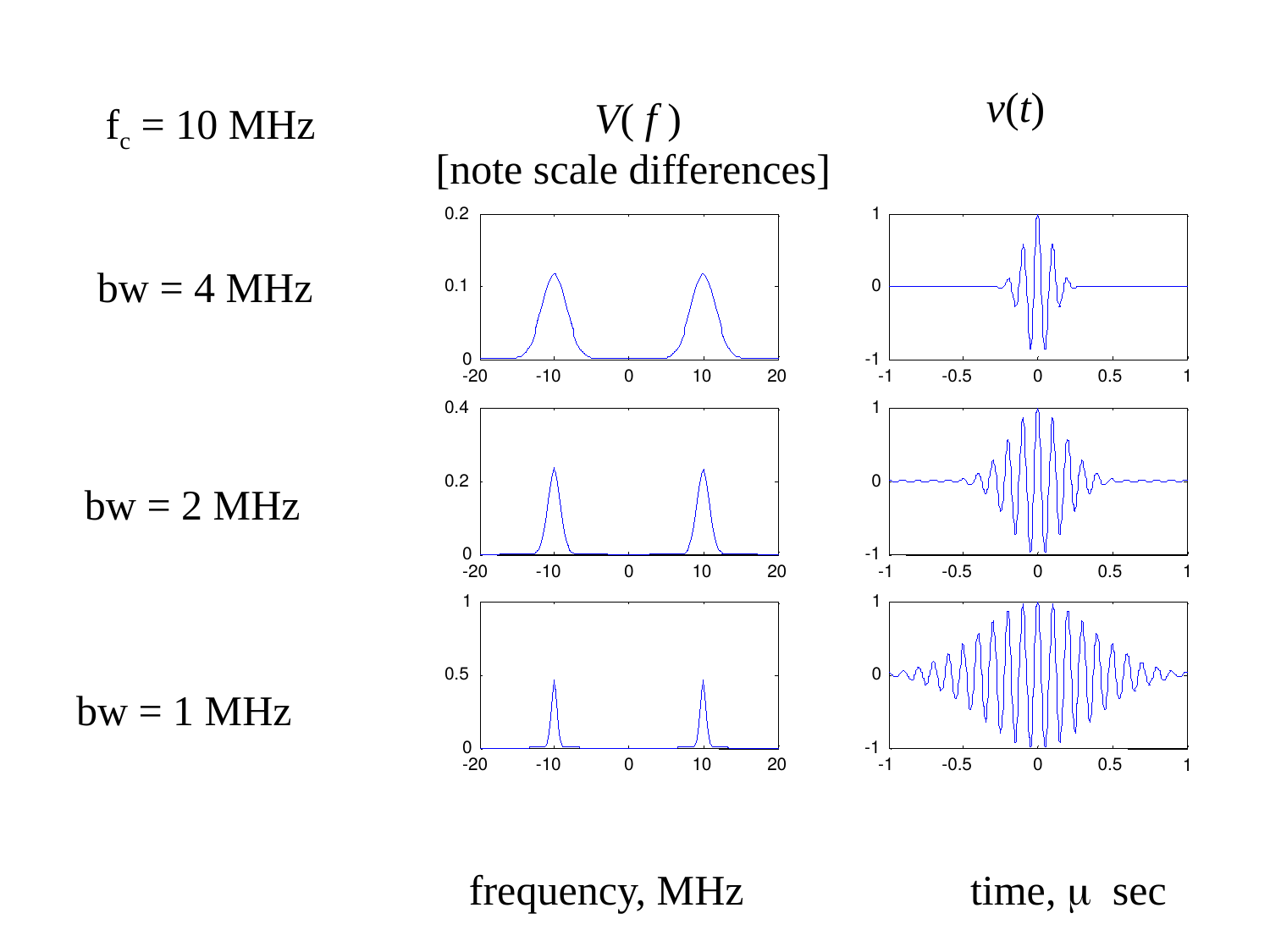

v(t)
               V( f )
[note scale differences]
fc = 10 MHz
0.2
1

0.1

0

0
-1

-20
-10
0
10
20
-1
-0.5
0
0.5
1
0.4
1

0.2

0

0
-1

-20
-10
0
10
20
-1
-0.5
0
0.5
1
1
1

0.5
0

0
-1

-20
-10
0
10
20
-1
-0.5
0
0.5
1
bw = 4 MHz
bw = 2 MHz
bw = 1 MHz
frequency, MHz
time, μ sec